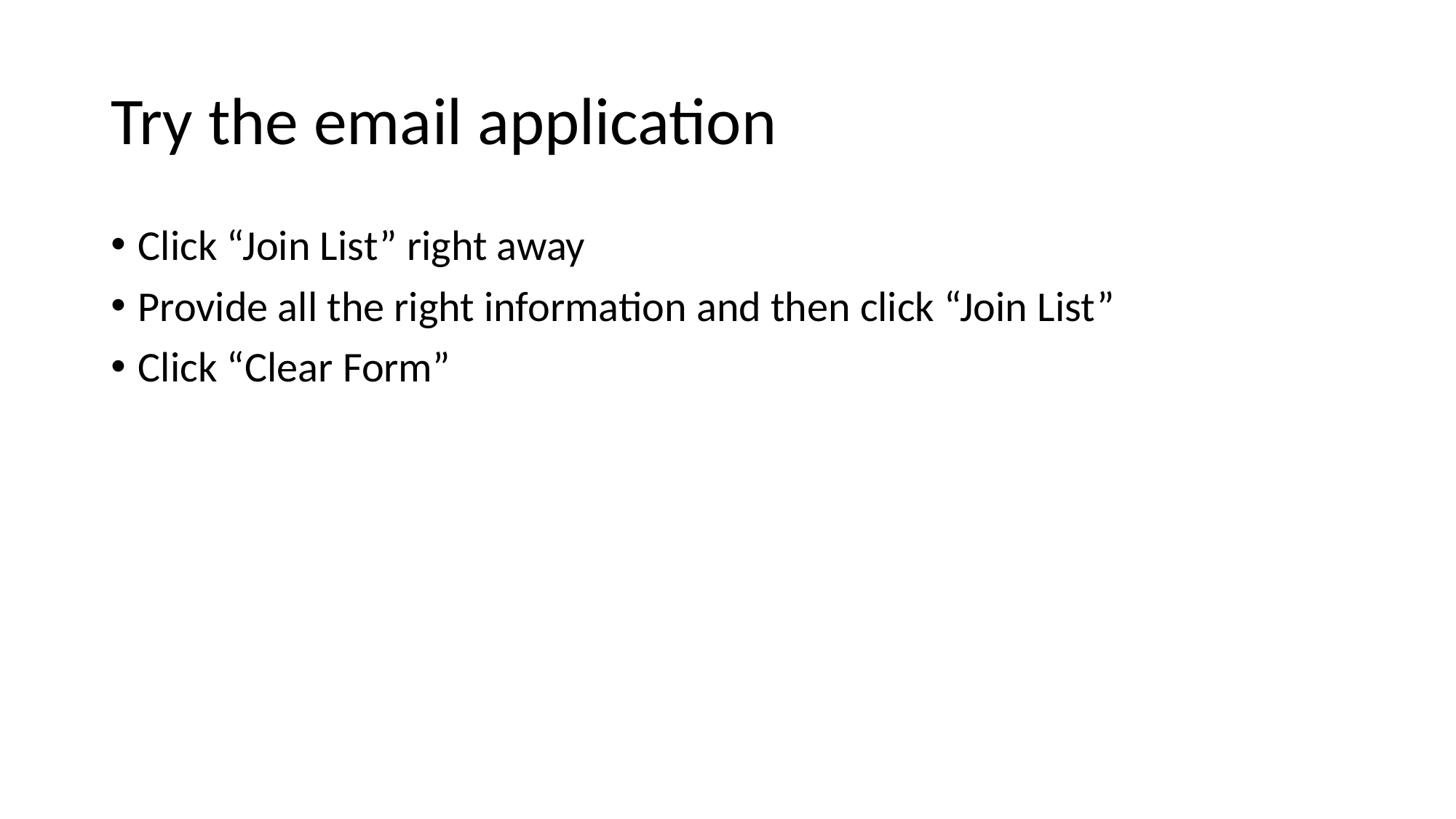

# Try the email application
Click “Join List” right away
Provide all the right information and then click “Join List”
Click “Clear Form”